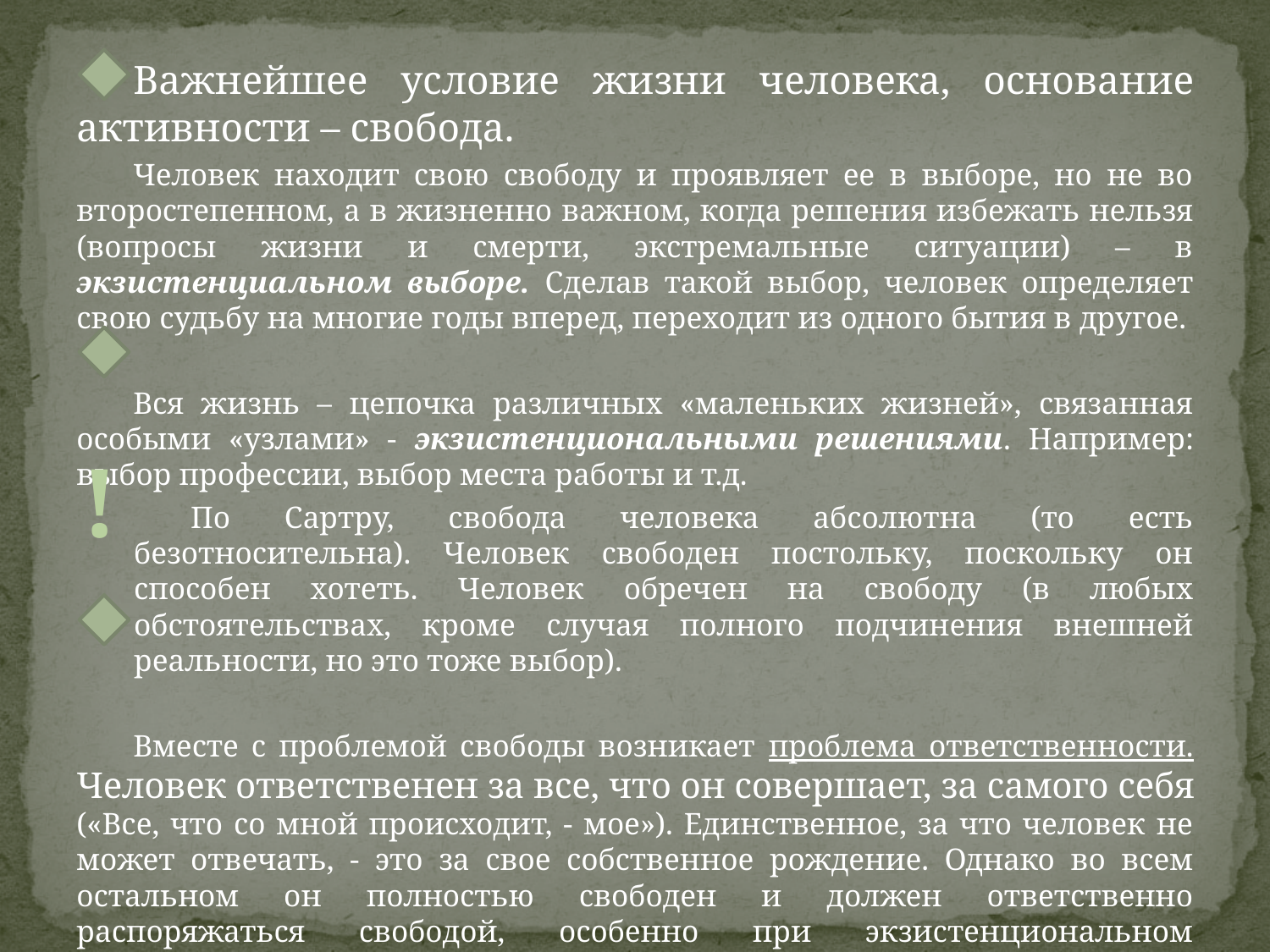

#
Важнейшее условие жизни человека, основание активности – свобода.
Человек находит свою свободу и проявляет ее в выборе, но не во второстепенном, а в жизненно важном, когда решения избежать нельзя (вопросы жизни и смерти, экстремальные ситуации) – в экзистенциальном выборе. Сделав такой выбор, человек определяет свою судьбу на многие годы вперед, переходит из одного бытия в другое.

Вся жизнь – цепочка различных «маленьких жизней», связанная особыми «узлами» - экзистенциональными решениями. Например: выбор профессии, выбор места работы и т.д.
По Сартру, свобода человека абсолютна (то есть безотносительна). Человек свободен постольку, поскольку он способен хотеть. Человек обречен на свободу (в любых обстоятельствах, кроме случая полного подчинения внешней реальности, но это тоже выбор).

Вместе с проблемой свободы возникает проблема ответственности. Человек ответственен за все, что он совершает, за самого себя («Все, что со мной происходит, - мое»). Единственное, за что человек не может отвечать, - это за свое собственное рождение. Однако во всем остальном он полностью свободен и должен ответственно распоряжаться свободой, особенно при экзистенциональном (судьбоносном) выборе.

!